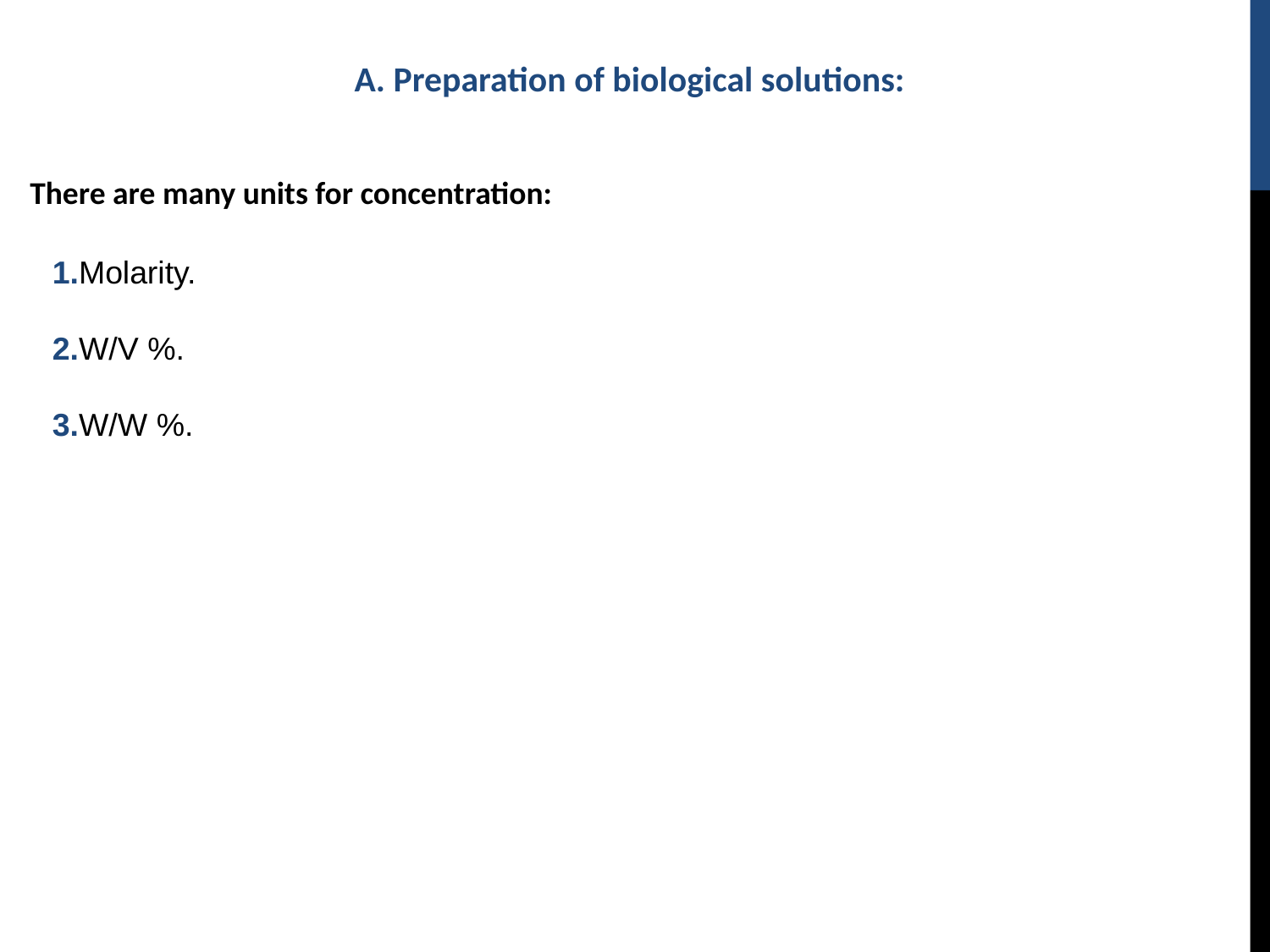

A. Preparation of biological solutions:
There are many units for concentration:
1.Molarity.

2.W/V %.

3.W/W %.